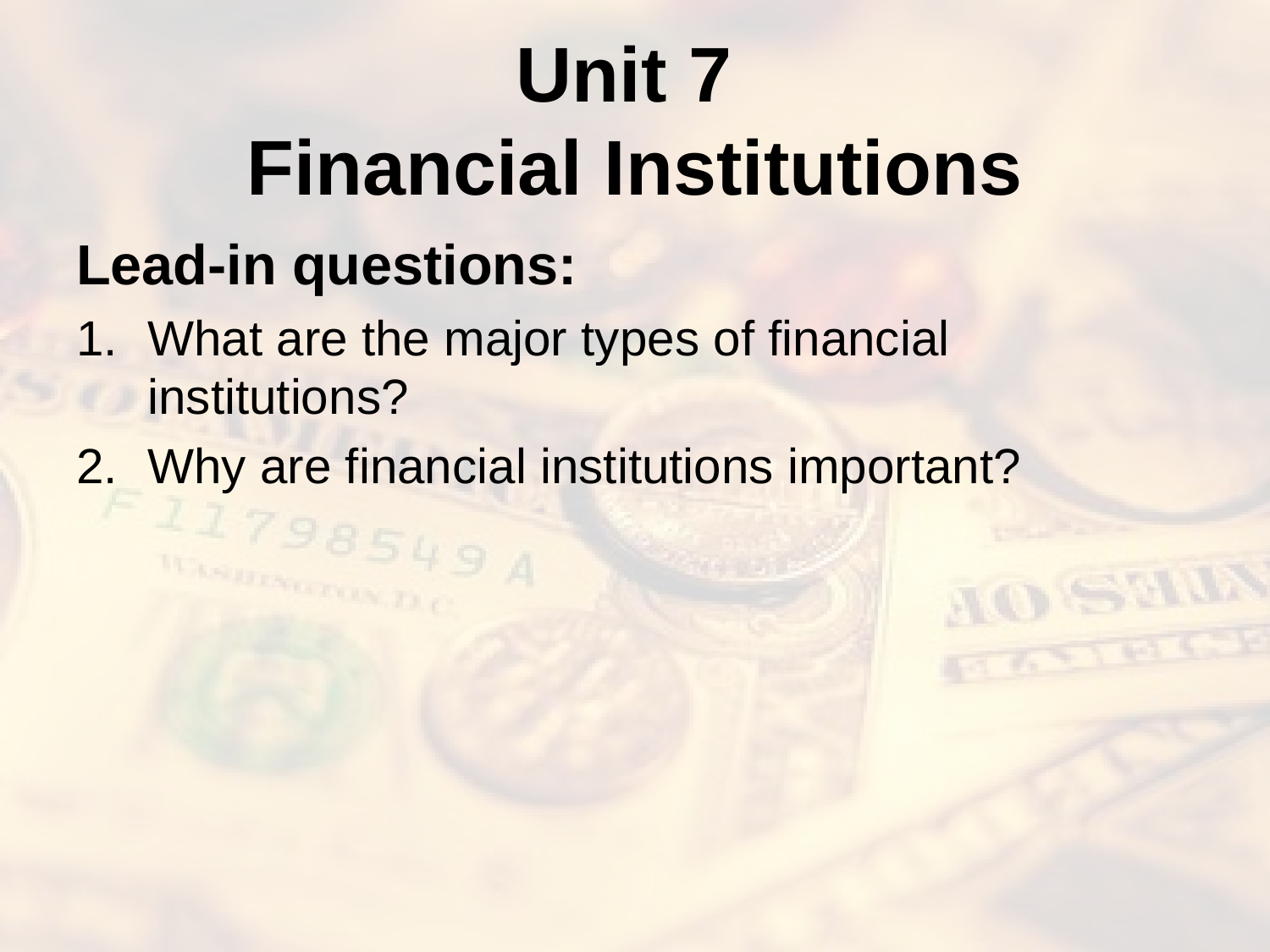

# Unit 7 Financial Institutions
Lead-in questions:
What are the major types of financial institutions?
Why are financial institutions important?